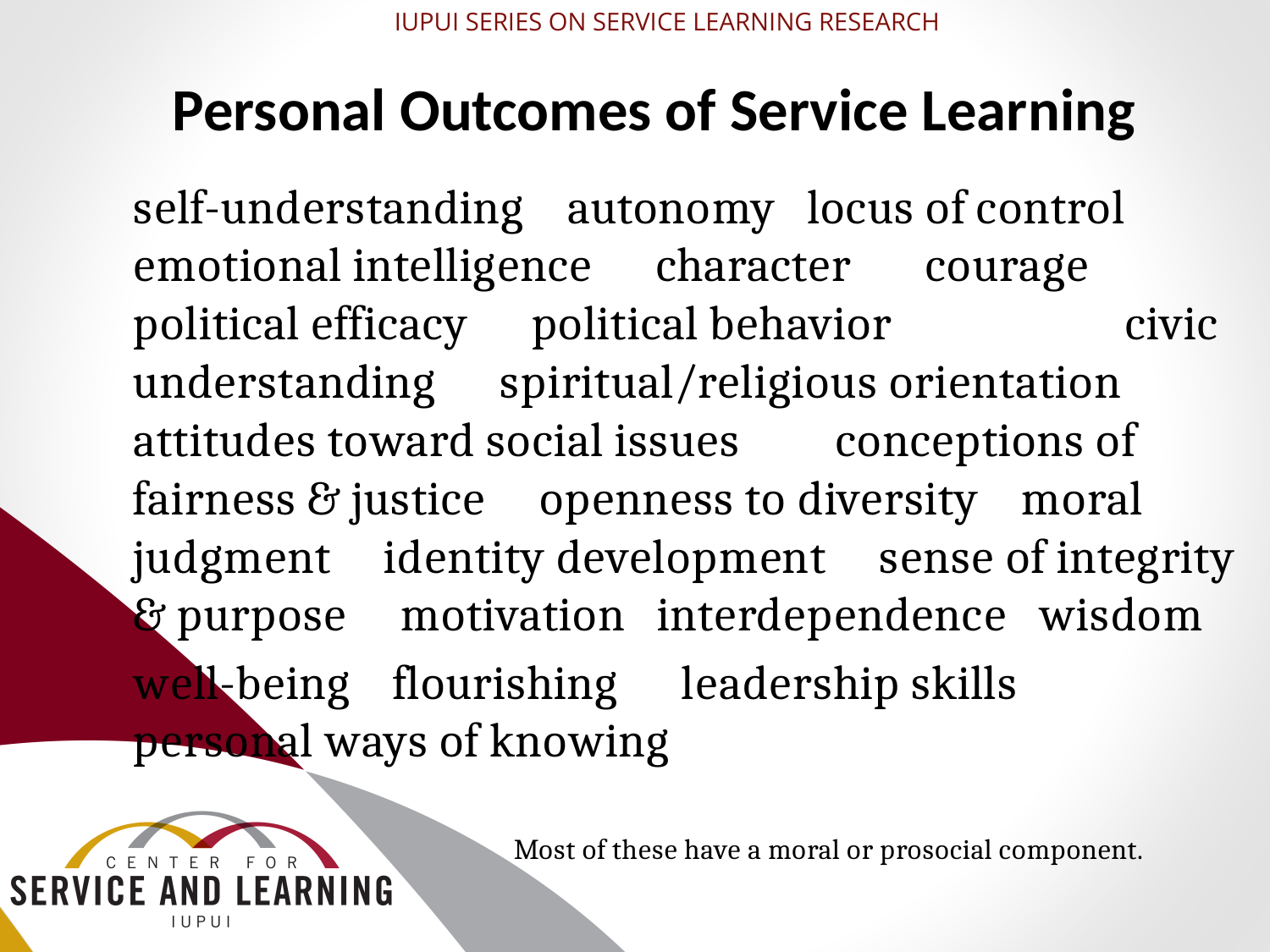

IUPUI SERIES ON SERVICE LEARNING RESEARCH
# Personal Outcomes of Service Learning
	self-understanding    autonomy   locus of control emotional intelligence      character       courage   political efficacy      political behavior                      civic understanding      spiritual/religious orientation    attitudes toward social issues         conceptions of fairness & justice     openness to diversity    moral judgment     identity development     sense of integrity & purpose     motivation   interdependence   wisdom
				well-being    flourishing      leadership skills    					personal ways of knowing

Most of these have a moral or prosocial component.